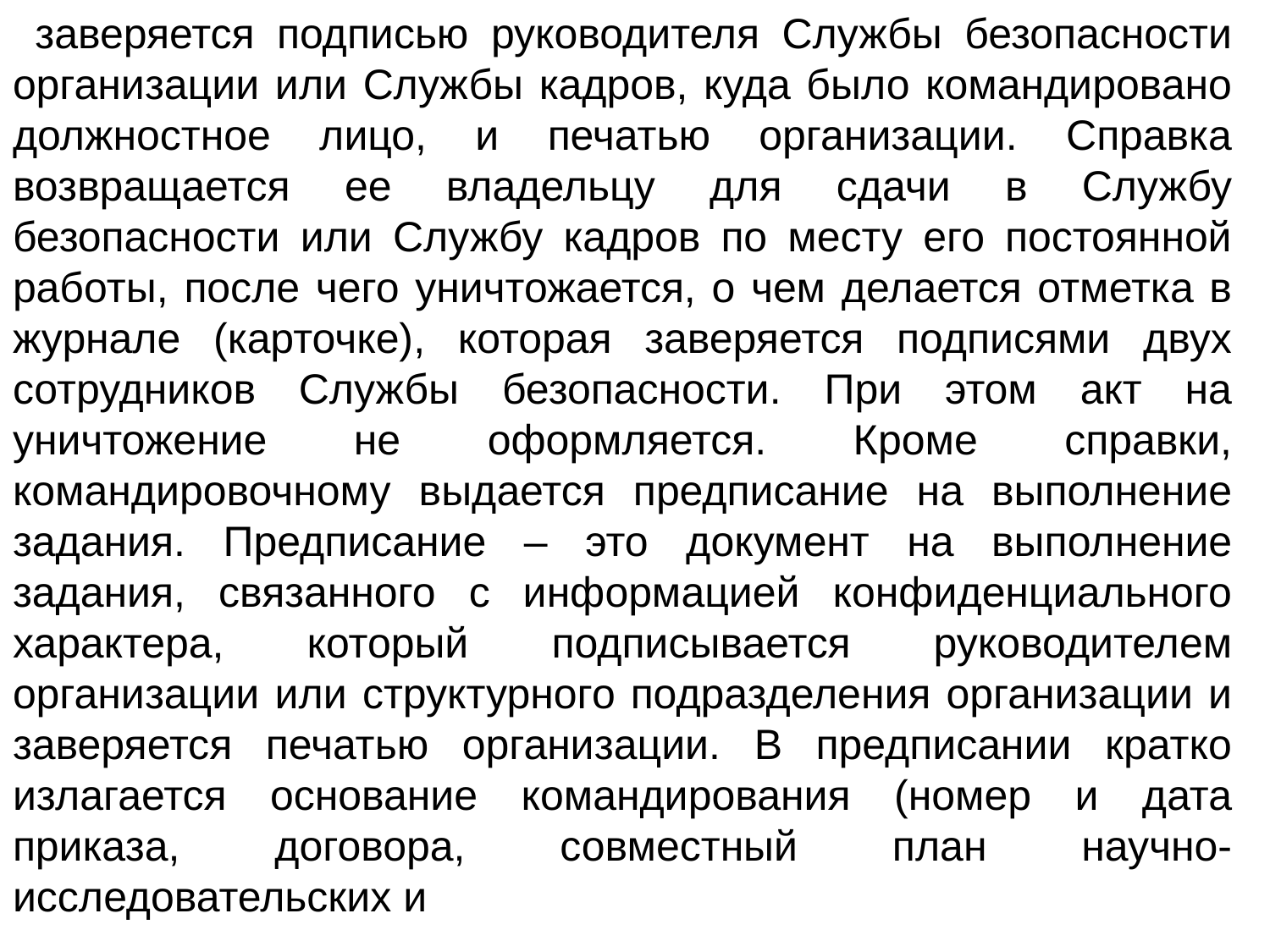

заверяется подписью руководителя Службы безопасности организации или Службы кадров, куда было командировано должностное лицо, и печатью организации. Справка возвращается ее владельцу для сдачи в Службу безопасности или Службу кадров по месту его постоянной работы, после чего уничтожается, о чем делается отметка в журнале (карточке), которая заверяется подписями двух сотрудников Службы безопасности. При этом акт на уничтожение не оформляется. Кроме справки, командировочному выдается предписание на выполнение задания. Предписание – это документ на выполнение задания, связанного с информацией конфиденциального характера, который подписывается руководителем организации или структурного подразделения организации и заверяется печатью организации. В предписании кратко излагается основание командирования (номер и дата приказа, договора, совместный план научно-исследовательских и